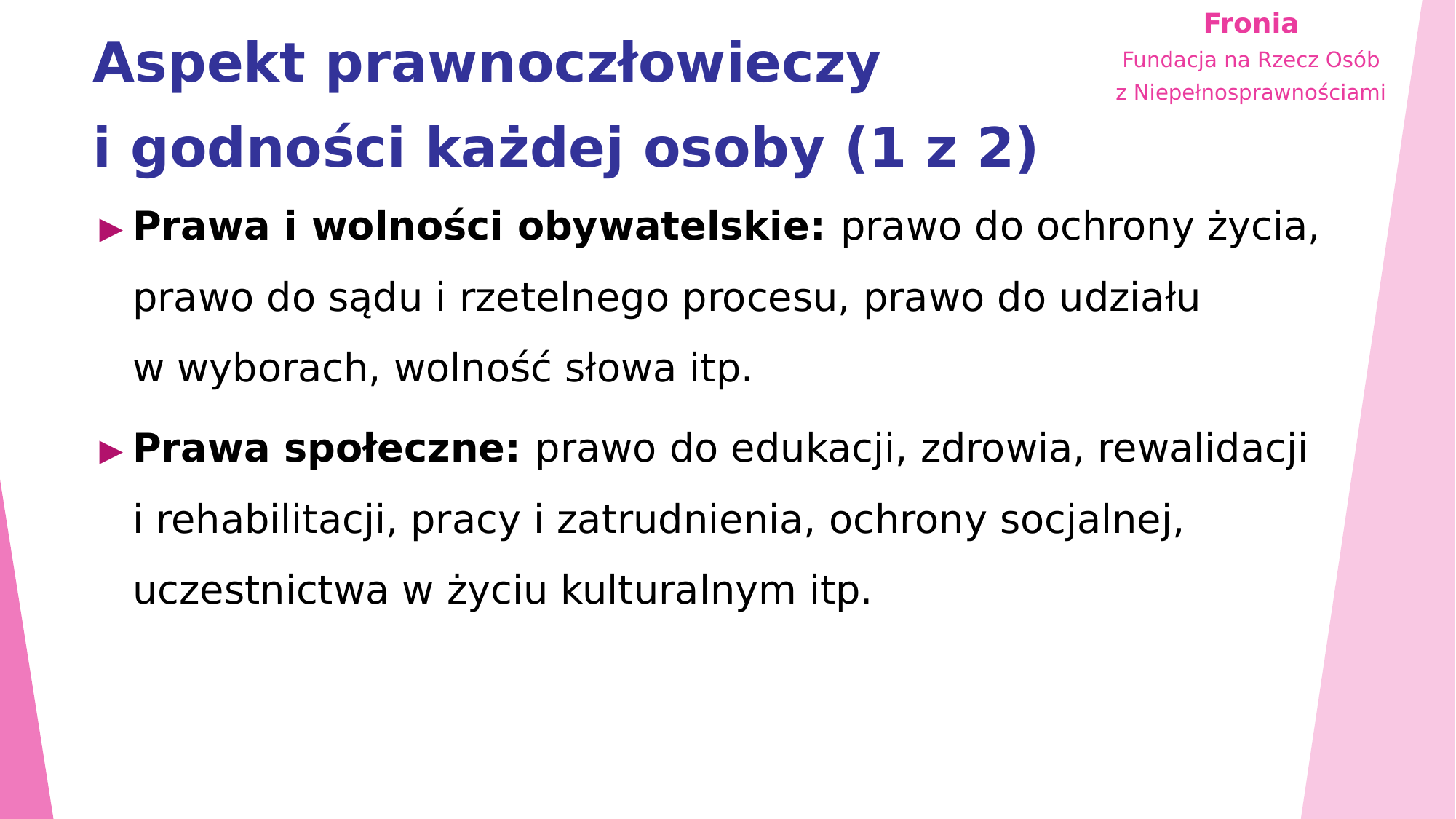

# Aspekt prawnoczłowieczy i godności każdej osoby (1 z 2)
Prawa i wolności obywatelskie: prawo do ochrony życia, prawo do sądu i rzetelnego procesu, prawo do udziału w wyborach, wolność słowa itp.
Prawa społeczne: prawo do edukacji, zdrowia, rewalidacji i rehabilitacji, pracy i zatrudnienia, ochrony socjalnej, uczestnictwa w życiu kulturalnym itp.